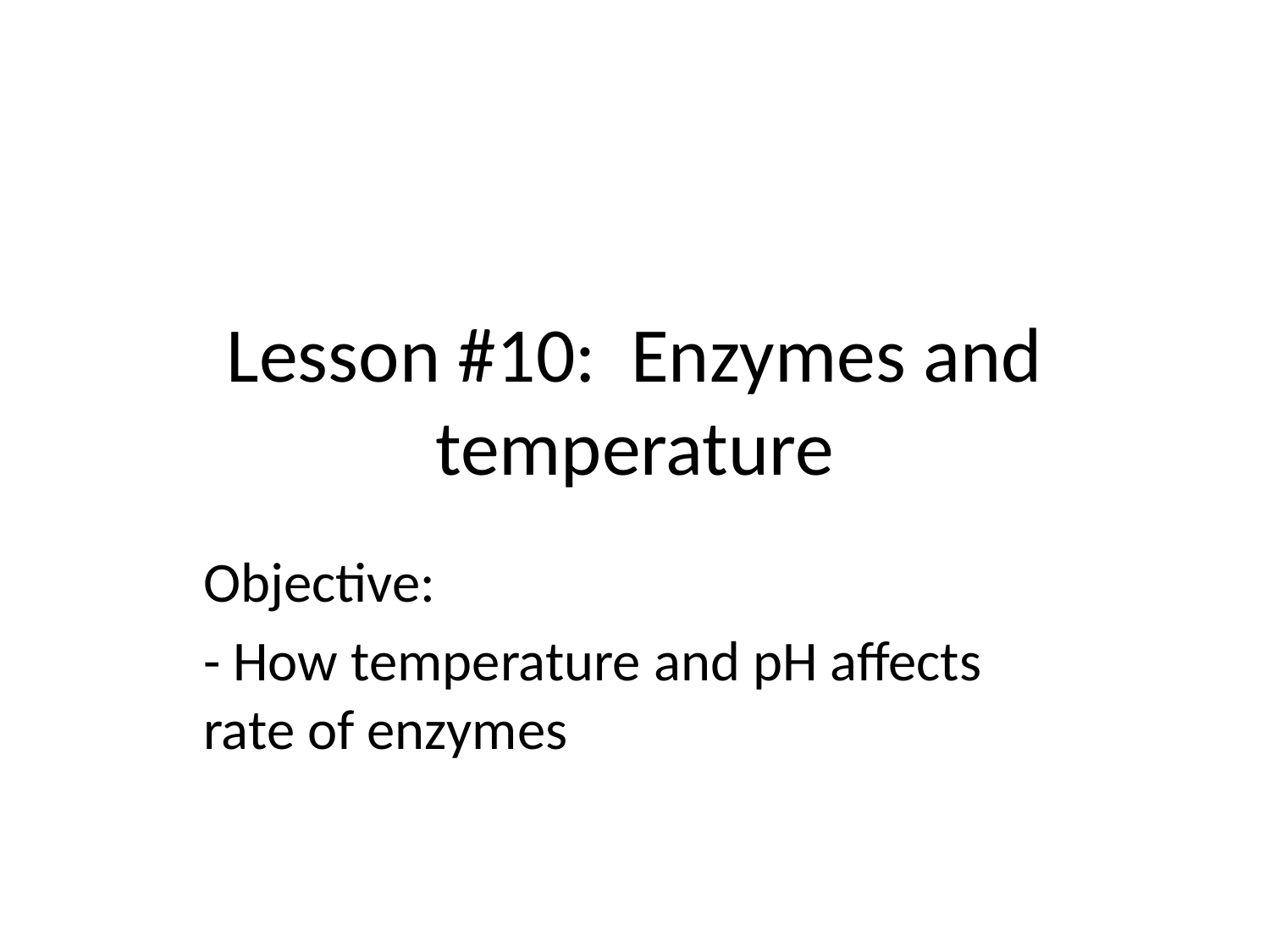

# Lesson #10:  Enzymes and temperature
Objective:
- How temperature and pH affects rate of enzymes